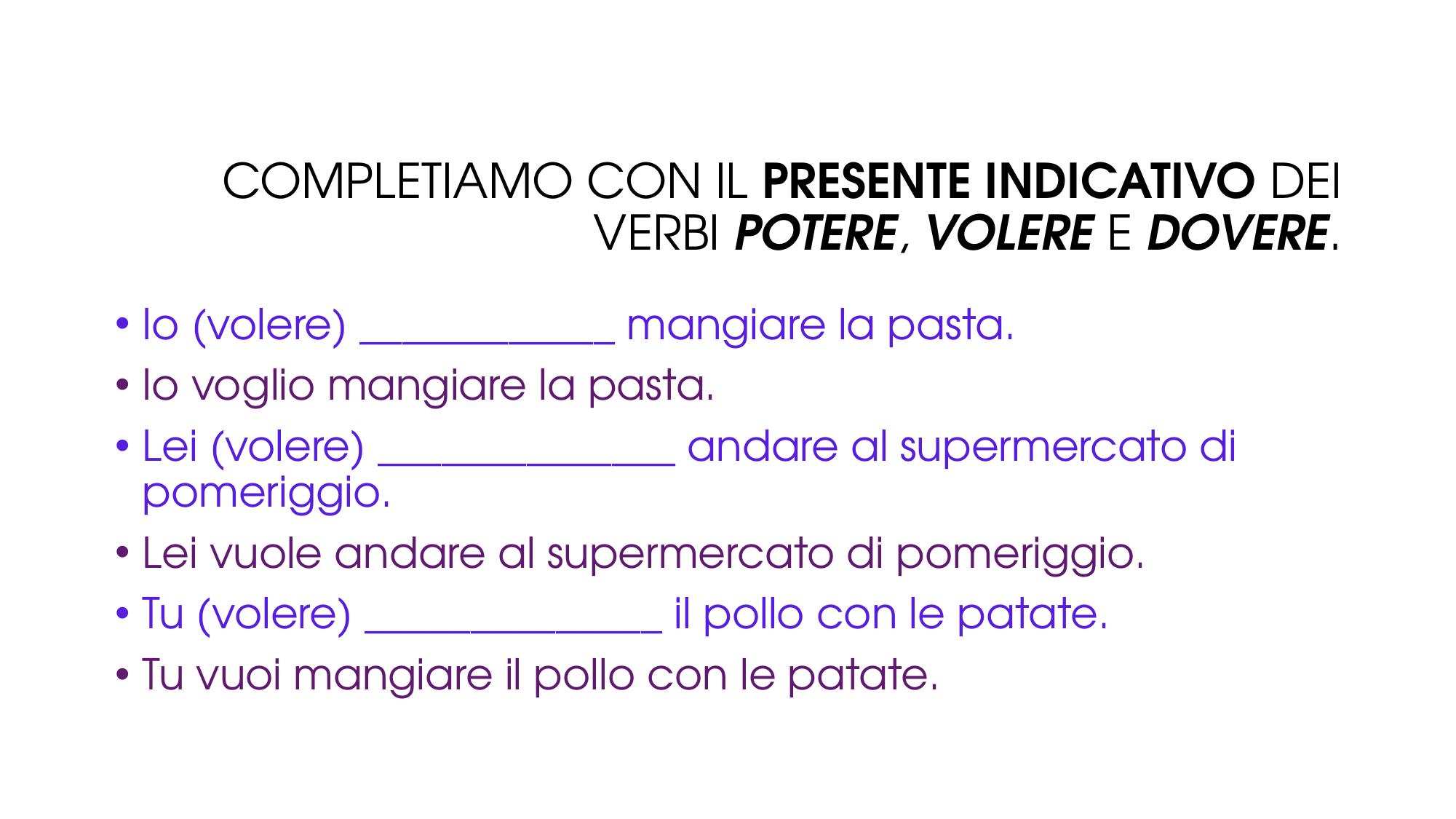

# Completiamo con il presente indicativo dei verbi potere, volere e dovere.
Io (volere) ____________ mangiare la pasta.
Io voglio mangiare la pasta.
Lei (volere) ______________ andare al supermercato di pomeriggio.
Lei vuole andare al supermercato di pomeriggio.
Tu (volere) ______________ il pollo con le patate.
Tu vuoi mangiare il pollo con le patate.